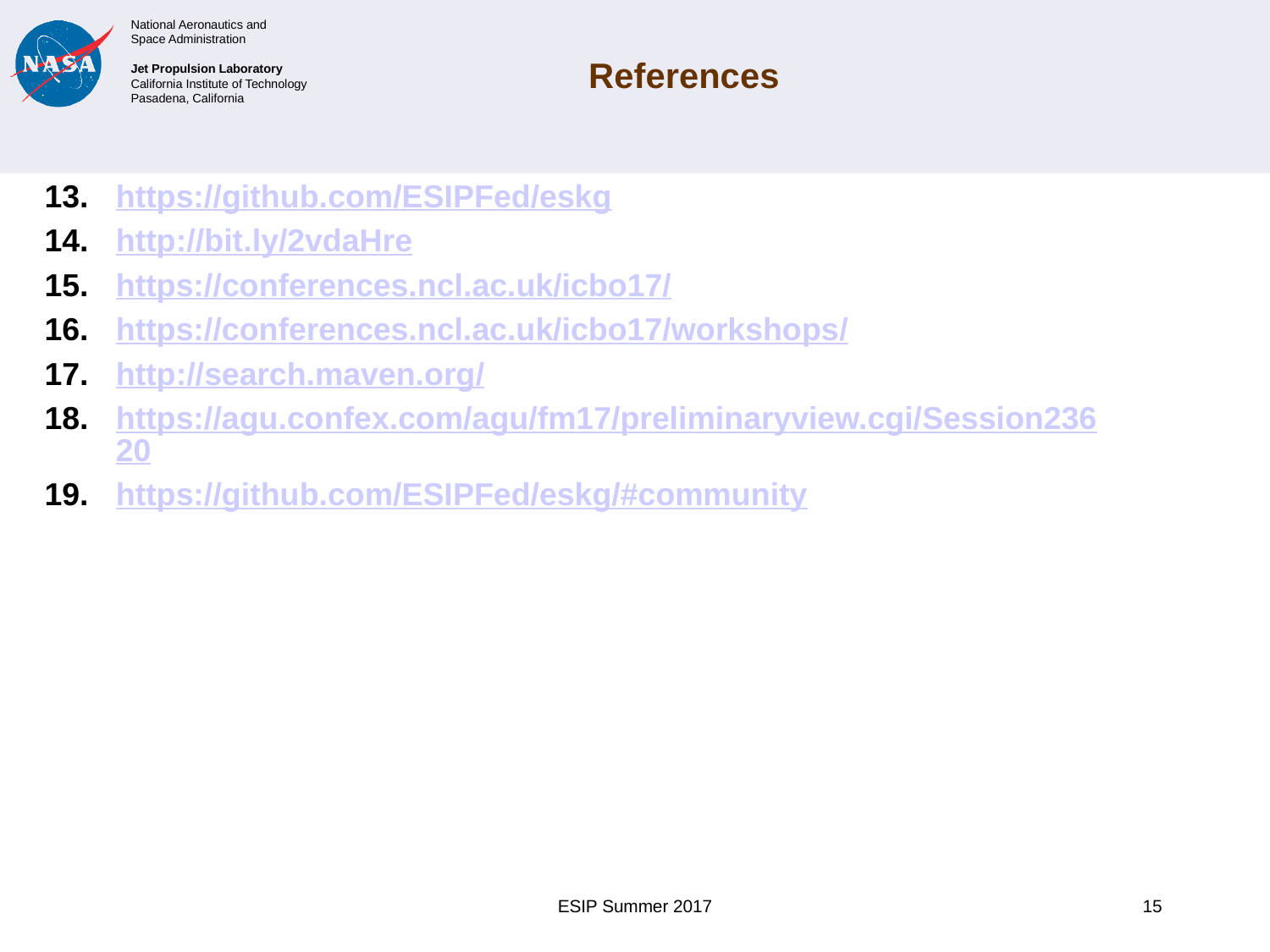

# References
https://github.com/ESIPFed/eskg
http://bit.ly/2vdaHre
https://conferences.ncl.ac.uk/icbo17/
https://conferences.ncl.ac.uk/icbo17/workshops/
http://search.maven.org/
https://agu.confex.com/agu/fm17/preliminaryview.cgi/Session23620
https://github.com/ESIPFed/eskg/#community
ESIP Summer 2017
15